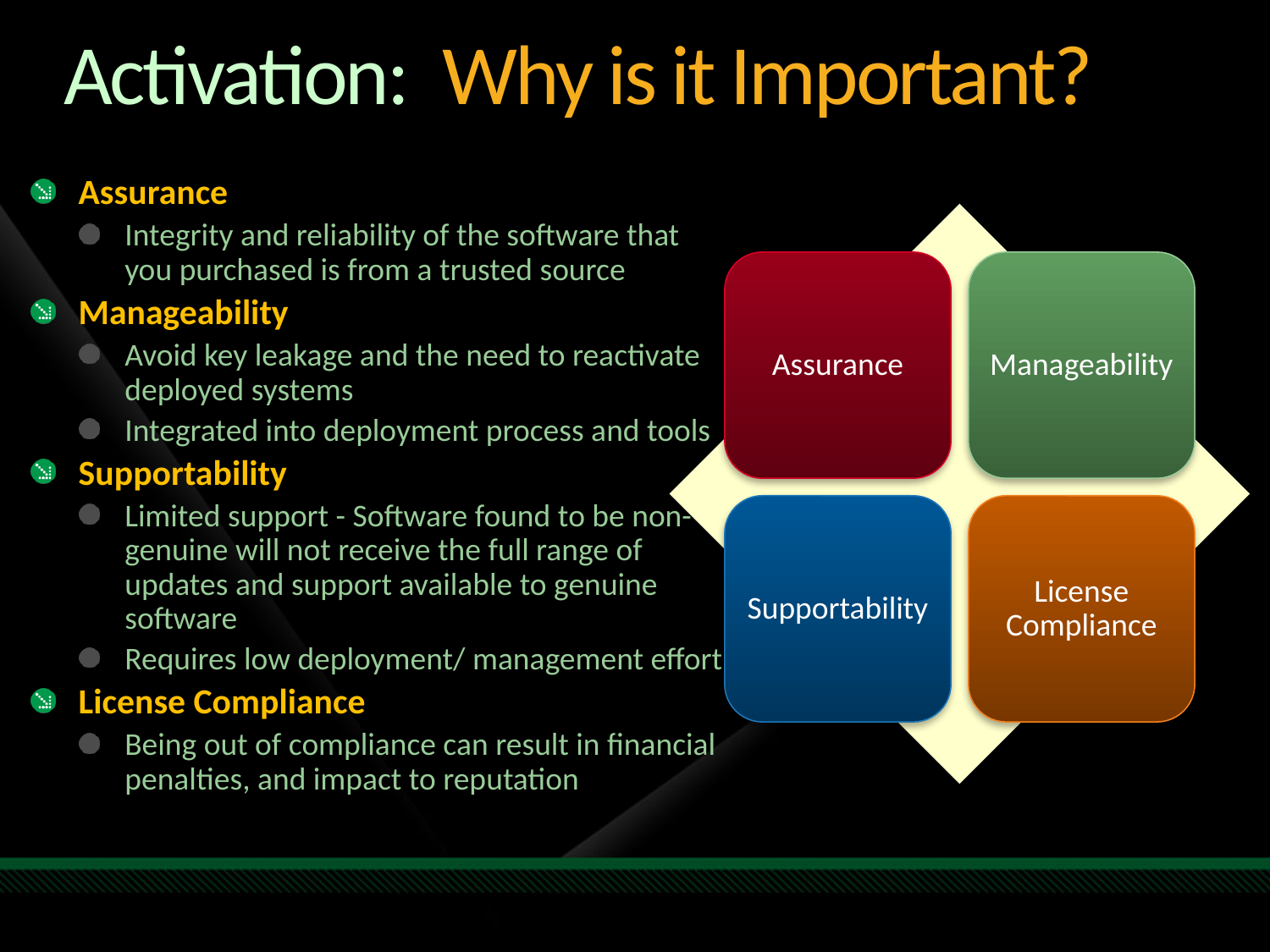

# Activation:  Why is it Important?
Assurance
Manageability
Supportability
License Compliance
Assurance
Integrity and reliability of the software that you purchased is from a trusted source
Manageability
Avoid key leakage and the need to reactivate deployed systems
Integrated into deployment process and tools
Supportability
Limited support - Software found to be non-genuine will not receive the full range of updates and support available to genuine software
Requires low deployment/ management effort
License Compliance
Being out of compliance can result in financial penalties, and impact to reputation